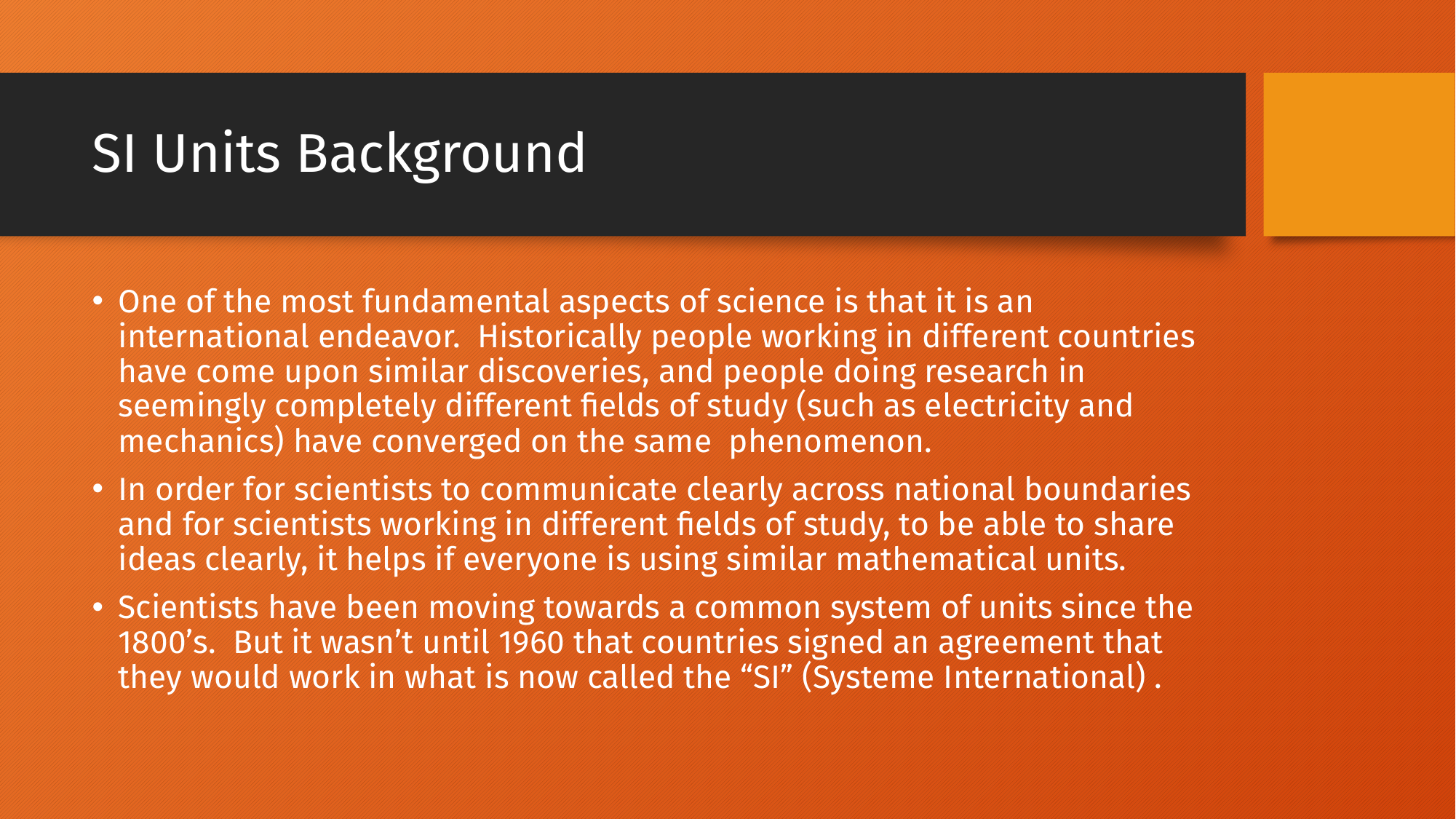

# SI Units Background
One of the most fundamental aspects of science is that it is an international endeavor.  Historically people working in different countries have come upon similar discoveries, and people doing research in seemingly completely different fields of study (such as electricity and mechanics) have converged on the same  phenomenon.
In order for scientists to communicate clearly across national boundaries and for scientists working in different fields of study, to be able to share ideas clearly, it helps if everyone is using similar mathematical units.
Scientists have been moving towards a common system of units since the 1800’s.  But it wasn’t until 1960 that countries signed an agreement that they would work in what is now called the “SI” (Systeme International) .